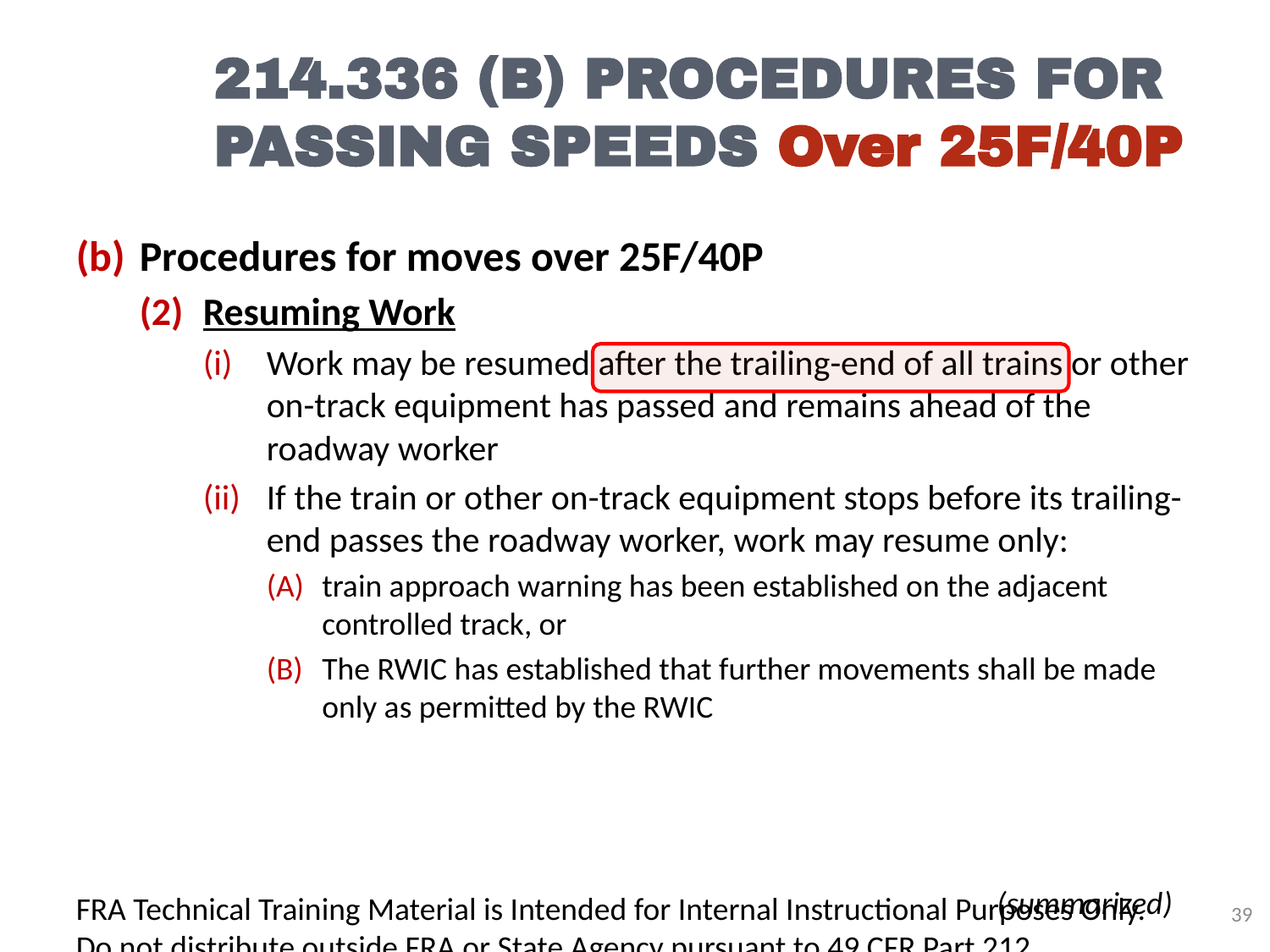

# 214.336 (B) Procedures For Passing Speeds Over 25F/40P
Procedures for moves over 25F/40P
Resuming Work
Work may be resumed after the trailing-end of all trains or other on-track equipment has passed and remains ahead of the roadway worker
If the train or other on-track equipment stops before its trailing-end passes the roadway worker, work may resume only:
train approach warning has been established on the adjacent controlled track, or
The RWIC has established that further movements shall be made only as permitted by the RWIC

(summarized)
FRA Technical Training Material is Intended for Internal Instructional Purposes Only.
Do not distribute outside FRA or State Agency pursuant to 49 CFR Part 212.
39